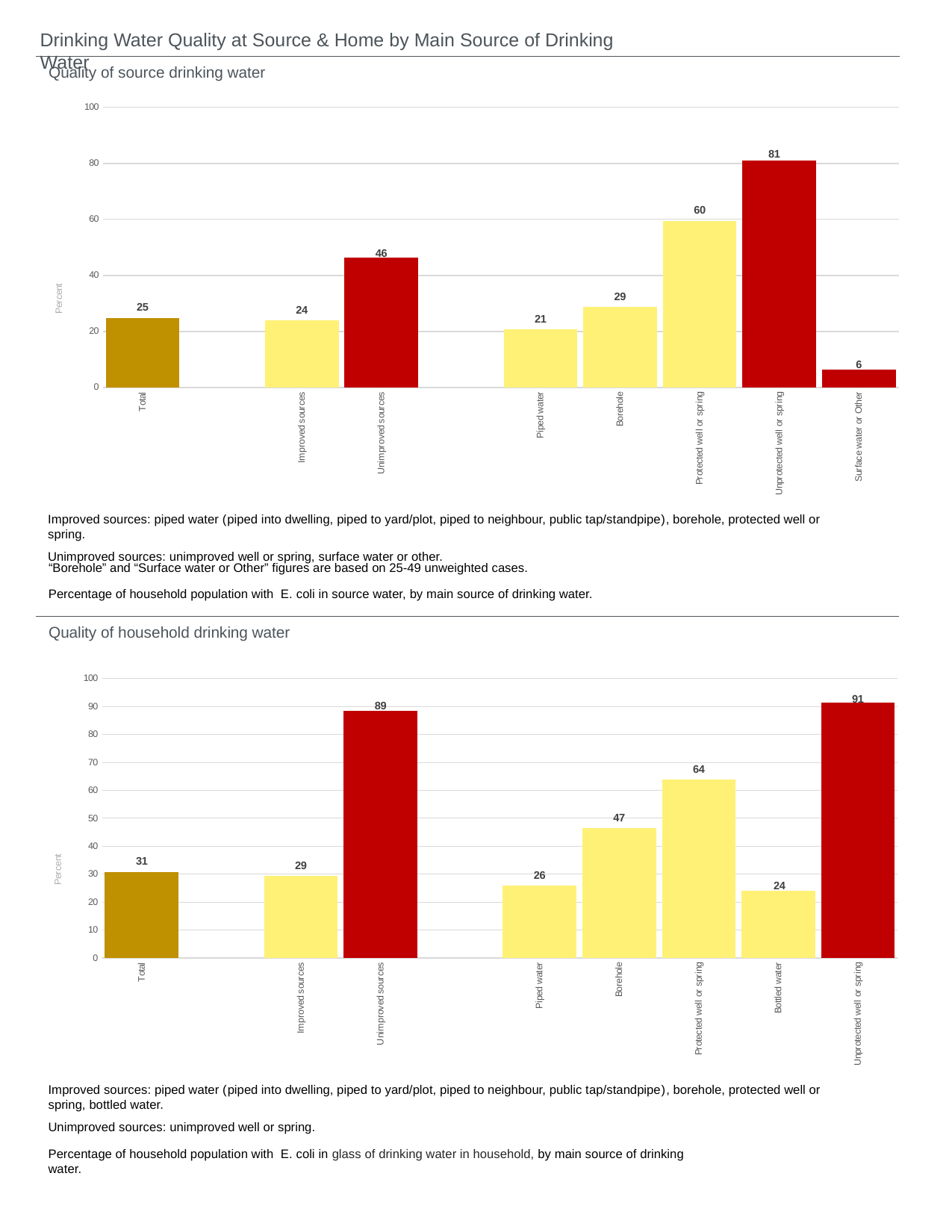

Drinking Water Quality at Source & Home by Main Source of Drinking Water
Quality of source drinking water

### Chart

| Category |  |
|---|---|
| Total | 24.90391752020001 |
|  | None |
| Improved sources | 23.972639225029646 |
| Unimproved sources | 46.28890749003381 |
|  | None |
| Piped water | 20.741101282355 |
| Borehole | 28.7 |
| Protected well or spring | 59.51673071157536 |
| Unprotected well or spring | 81.1433182728118 |
| Surface water or Other | 6.4 |
Improved sources: piped water (piped into dwelling, piped to yard/plot, piped to neighbour, public tap/standpipe), borehole, protected well or spring.

Unimproved sources: unimproved well or spring, surface water or other.
“Borehole” and “Surface water or Other” figures are based on 25-49 unweighted cases.
Percentage of household population with  E. coli in source water, by main source of drinking water.
Quality of household drinking water

### Chart

| Category |  |
|---|---|
| Total | 30.824699104406037 |
|  | None |
| Improved sources | 29.288479612254473 |
| Unimproved sources | 88.54155730516239 |
|  | None |
| Piped water | 25.844530038762787 |
| Borehole | 46.53115417402507 |
| Protected well or spring | 63.86414667814818 |
| Bottled water | 24.076803502844577 |
| Unprotected well or spring | 91.36824226863294 |
Improved sources: piped water (piped into dwelling, piped to yard/plot, piped to neighbour, public tap/standpipe), borehole, protected well or spring, bottled water.

Unimproved sources: unimproved well or spring.
Percentage of household population with  E. coli in glass of drinking water in household, by main source of drinking water.